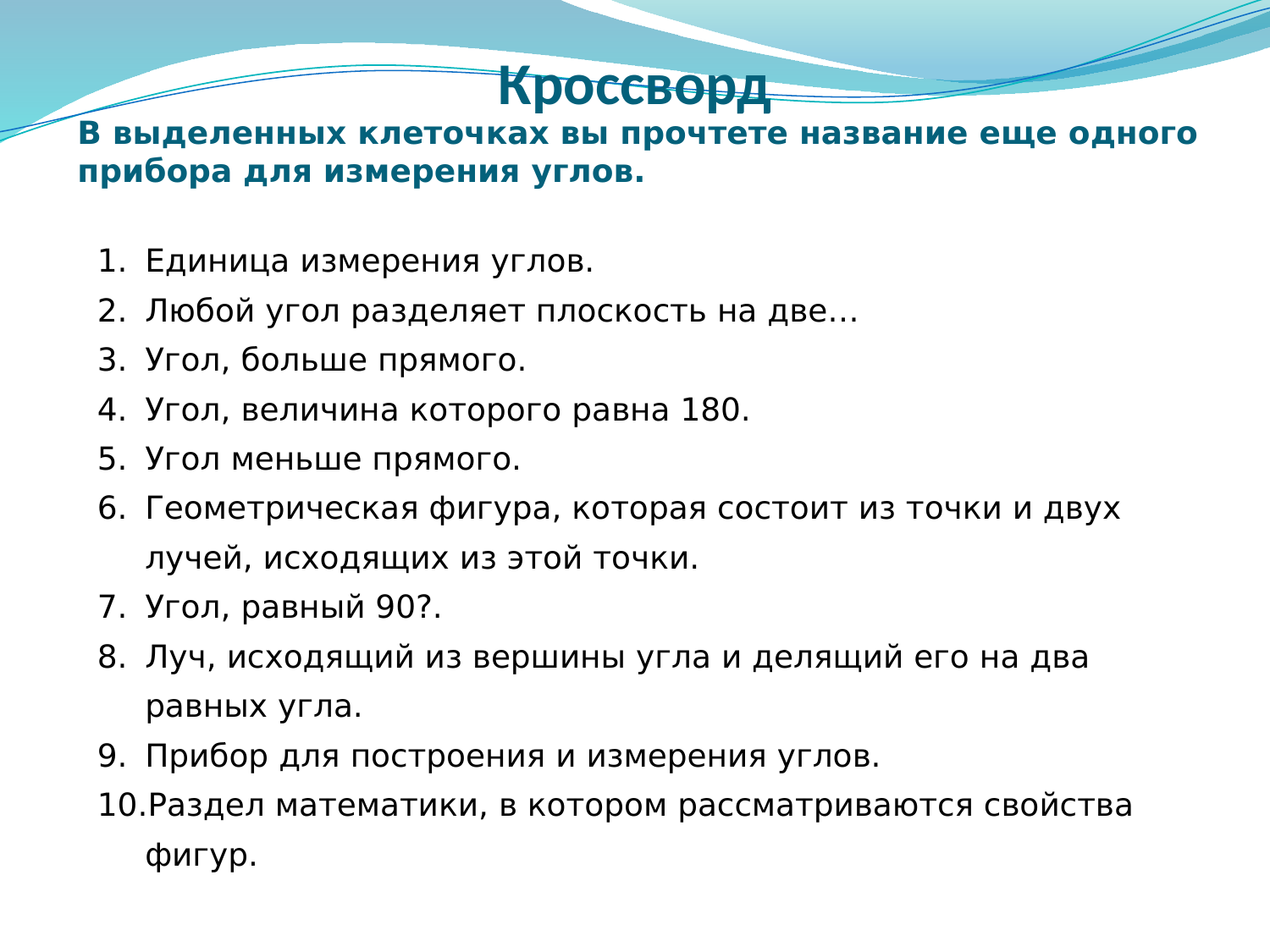

# Кроссворд
В выделенных клеточках вы прочтете название еще одного прибора для измерения углов.
Единица измерения углов.
Любой угол разделяет плоскость на две…
Угол, больше прямого.
Угол, величина которого равна 180.
Угол меньше прямого.
Геометрическая фигура, которая состоит из точки и двух лучей, исходящих из этой точки.
Угол, равный 90?.
Луч, исходящий из вершины угла и делящий его на два равных угла.
Прибор для построения и измерения углов.
Раздел математики, в котором рассматриваются свойства фигур.